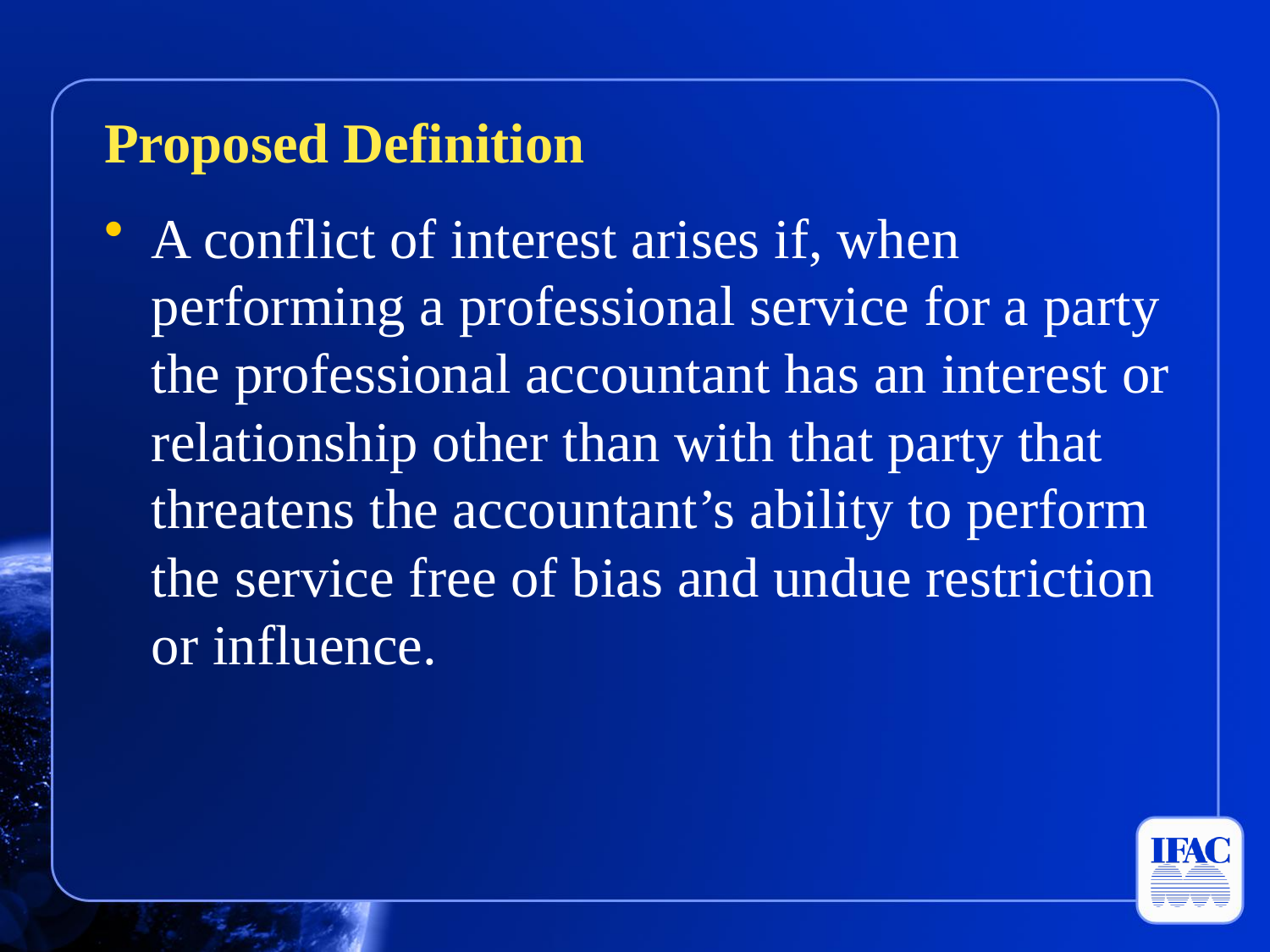

#
Proposed Definition
A conflict of interest arises if, when performing a professional service for a party the professional accountant has an interest or relationship other than with that party that threatens the accountant’s ability to perform the service free of bias and undue restriction or influence.